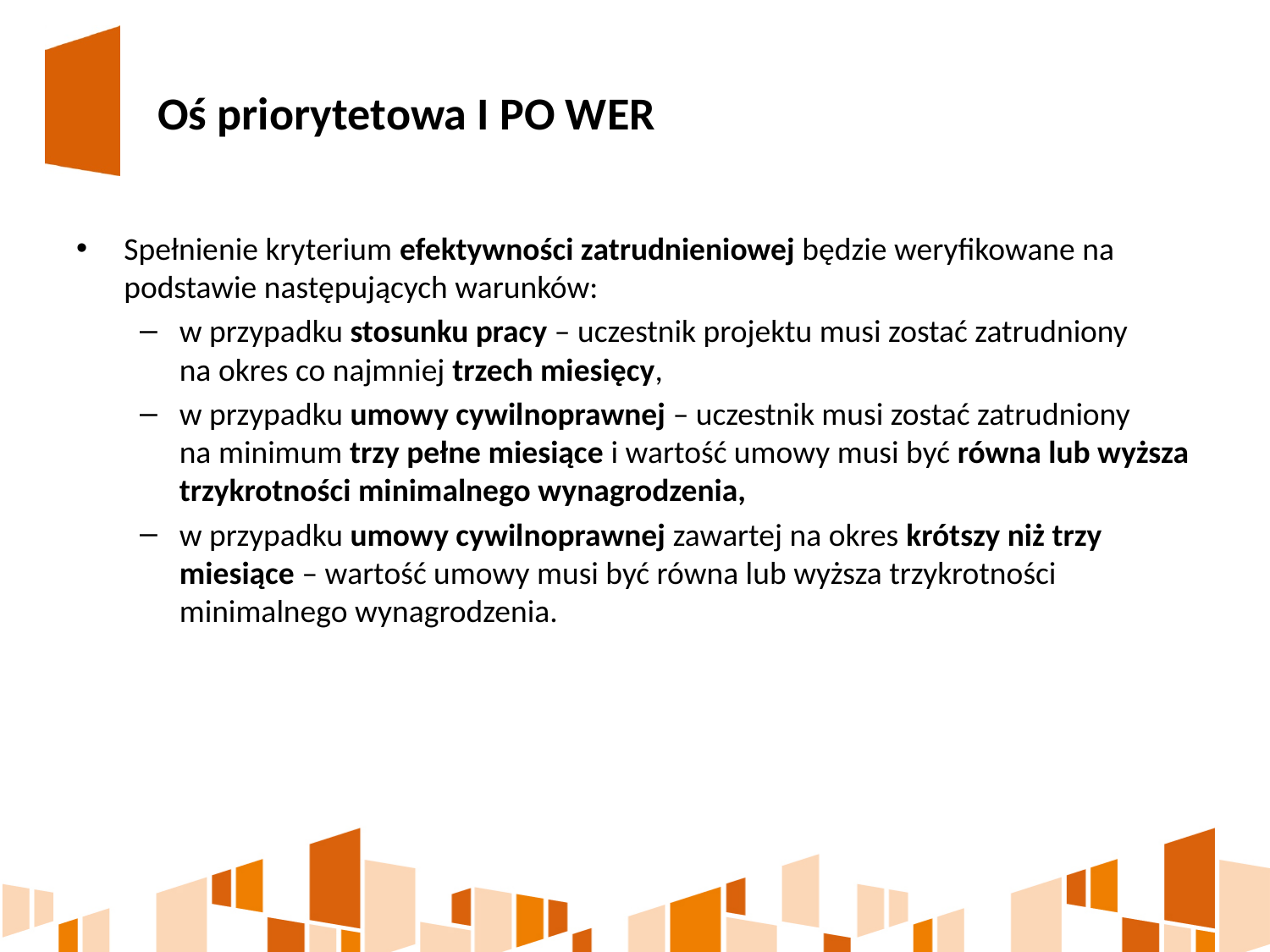

# Oś priorytetowa I PO WER
Spełnienie kryterium efektywności zatrudnieniowej będzie weryfikowane na podstawie następujących warunków:
w przypadku stosunku pracy – uczestnik projektu musi zostać zatrudniony
na okres co najmniej trzech miesięcy,
w przypadku umowy cywilnoprawnej – uczestnik musi zostać zatrudniony
na minimum trzy pełne miesiące i wartość umowy musi być równa lub wyższa trzykrotności minimalnego wynagrodzenia,
w przypadku umowy cywilnoprawnej zawartej na okres krótszy niż trzy miesiące – wartość umowy musi być równa lub wyższa trzykrotności minimalnego wynagrodzenia.